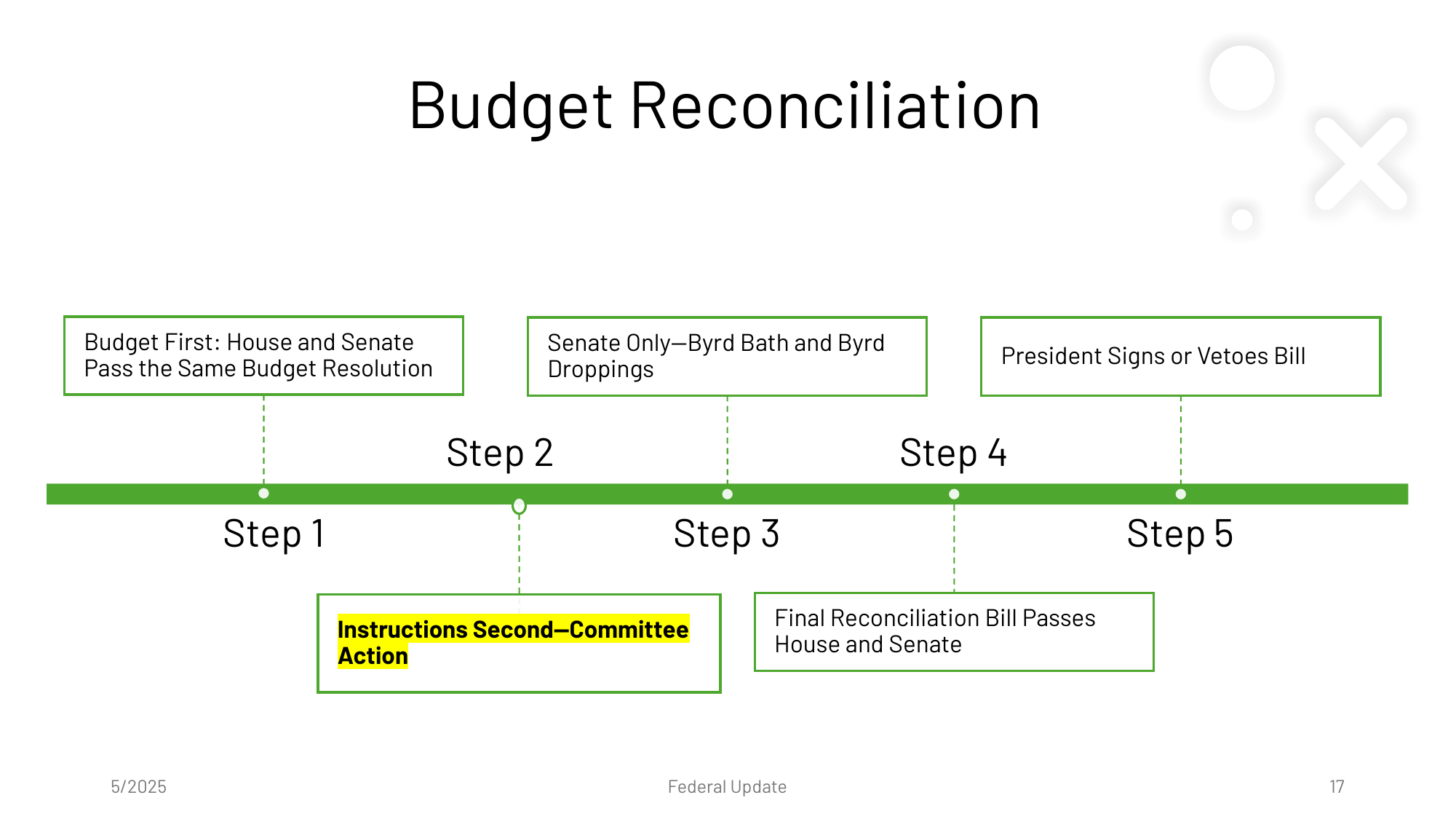

# Budget Reconciliation
Budget First: House and Senate Pass the Same Budget Resolution
Step 1
Instructions Second—Committee Action
Step 2
Senate Only—Byrd Bath and Byrd Droppings
Step 3
Final Reconciliation Bill Passes House and Senate
Step 4
President Signs or Vetoes Bill
Step 5
5/2025
Federal Update
17